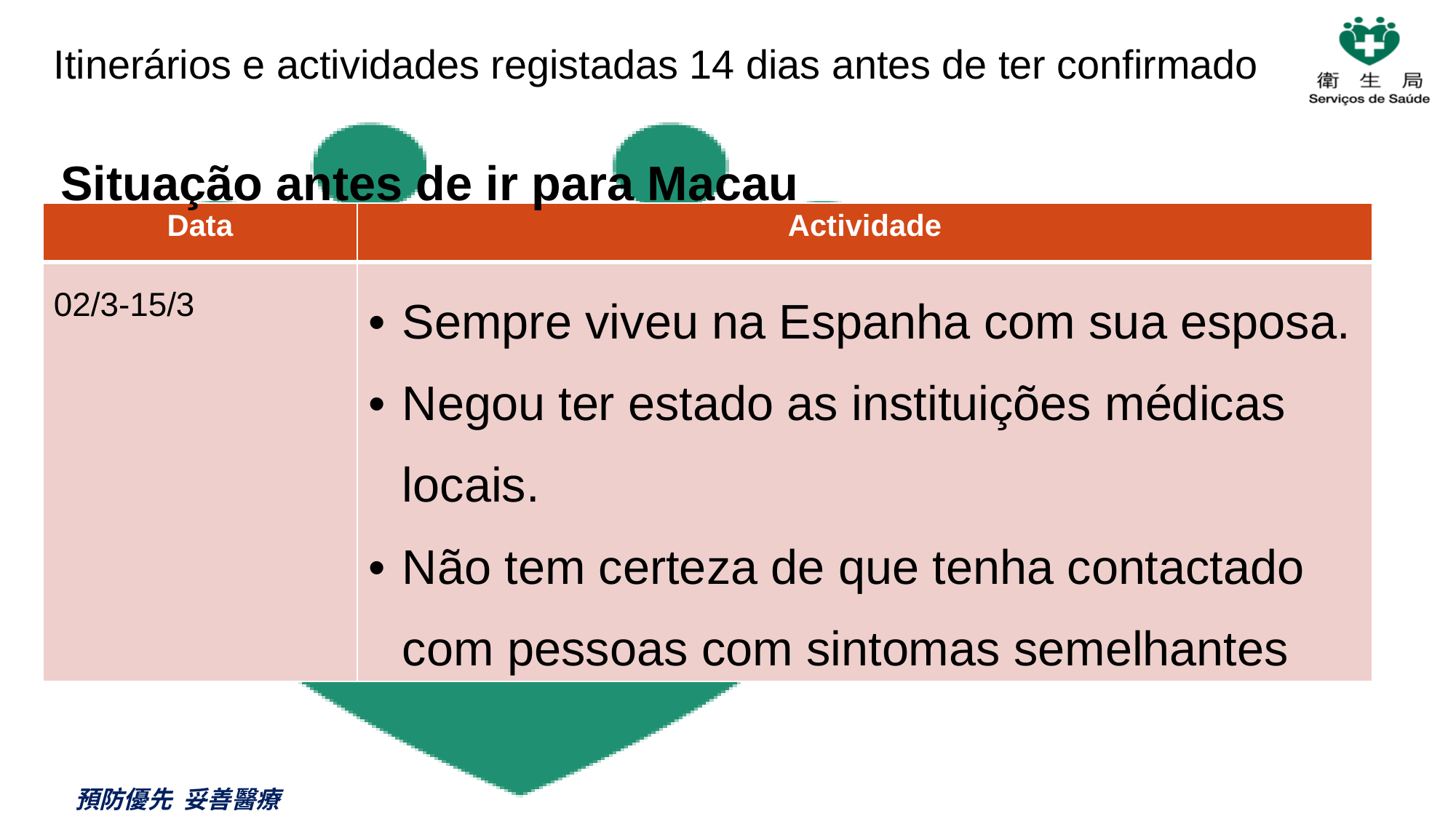

# Itinerários e actividades registadas 14 dias antes de ter confirmado
Situação antes de ir para Macau
| Data | Actividade |
| --- | --- |
| 02/3-15/3 | Sempre viveu na Espanha com sua esposa. Negou ter estado as instituições médicas locais. Não tem certeza de que tenha contactado com pessoas com sintomas semelhantes |